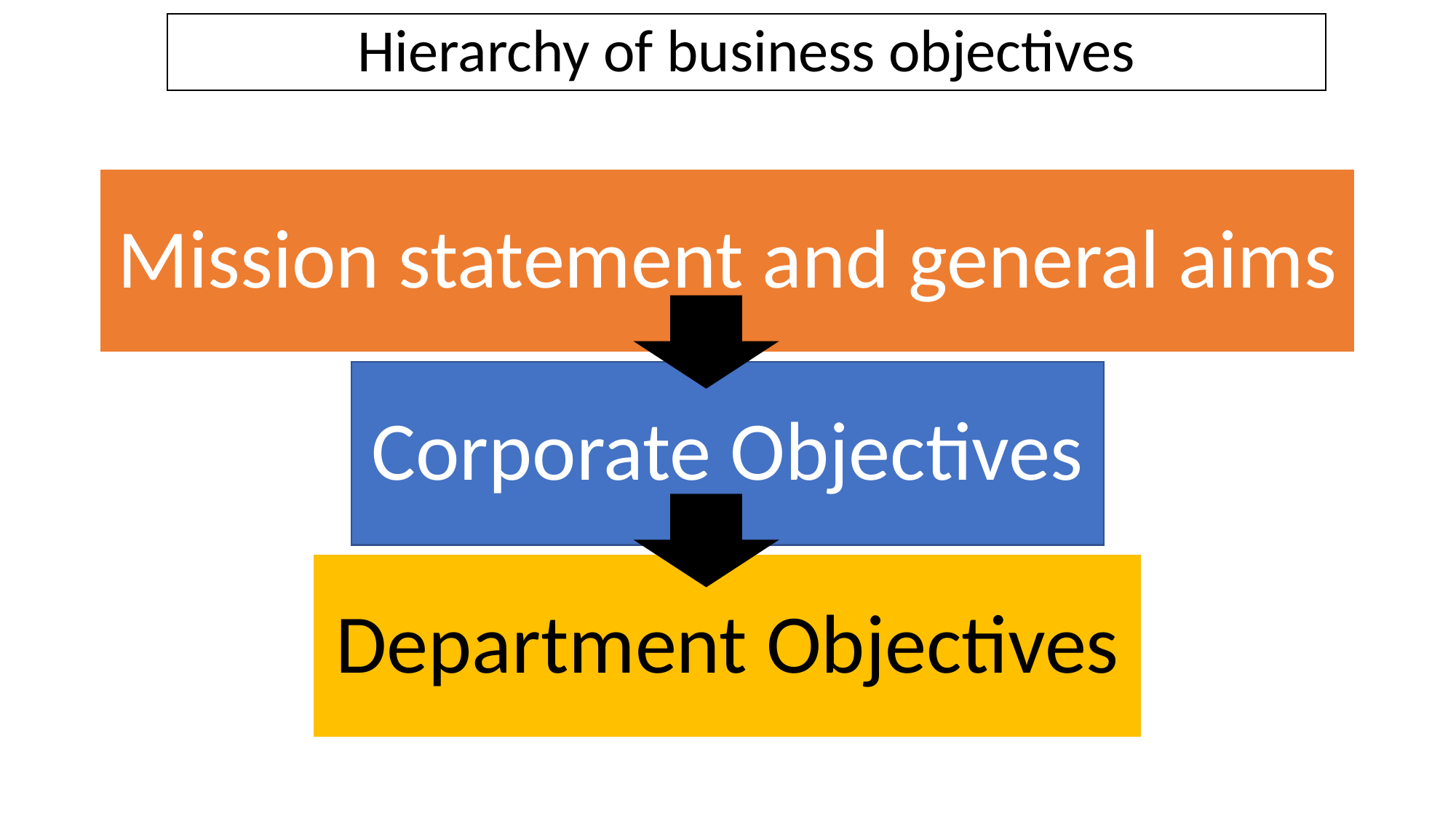

# Hierarchy of business objectives
Mission statement and general aims
Corporate Objectives
Department Objectives